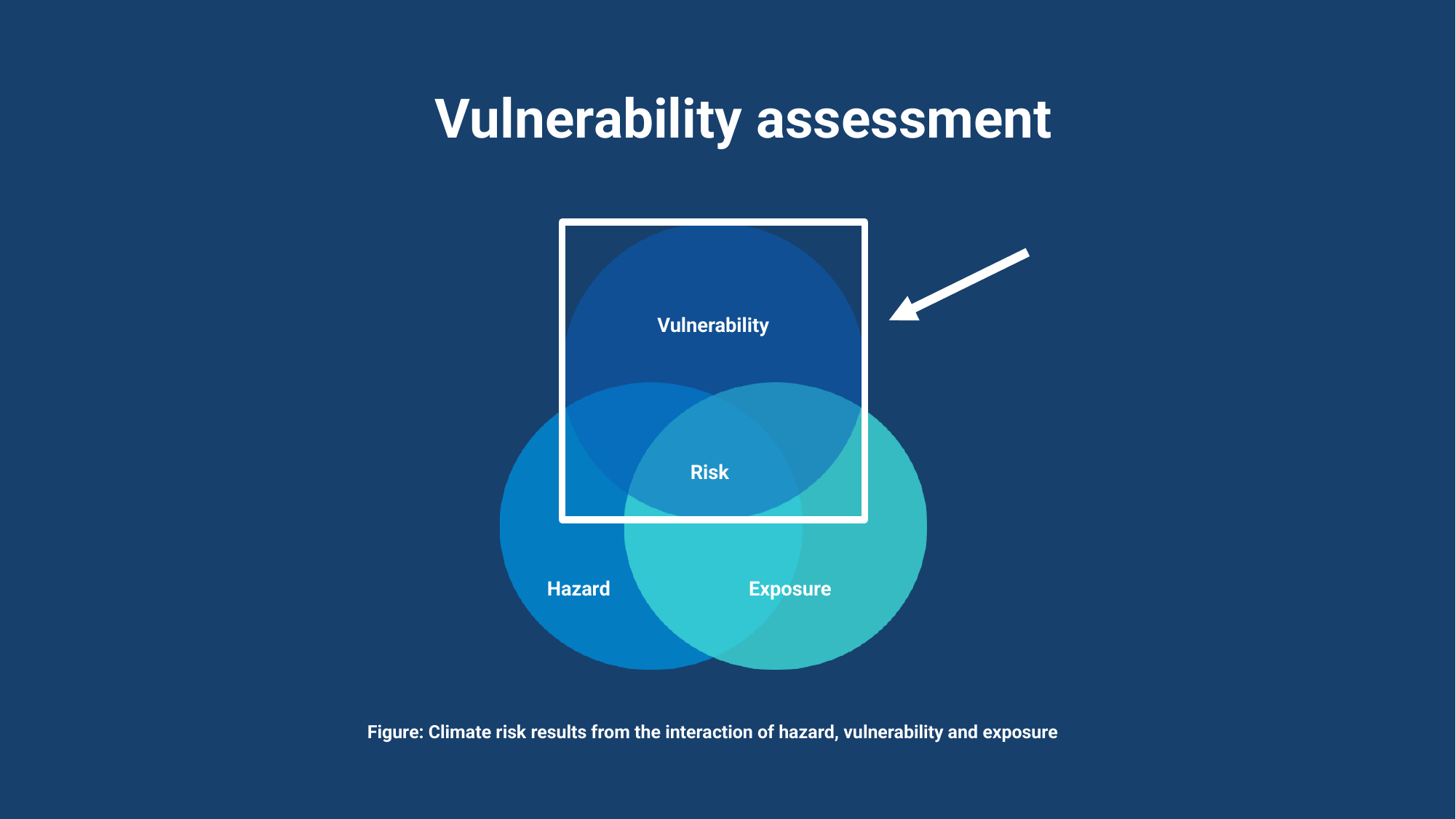

Vulnerability assessment

Vulnerability

Risk
Hazard
Exposure
Figure: Climate risk results from the interaction of hazard, vulnerability and exposure
89